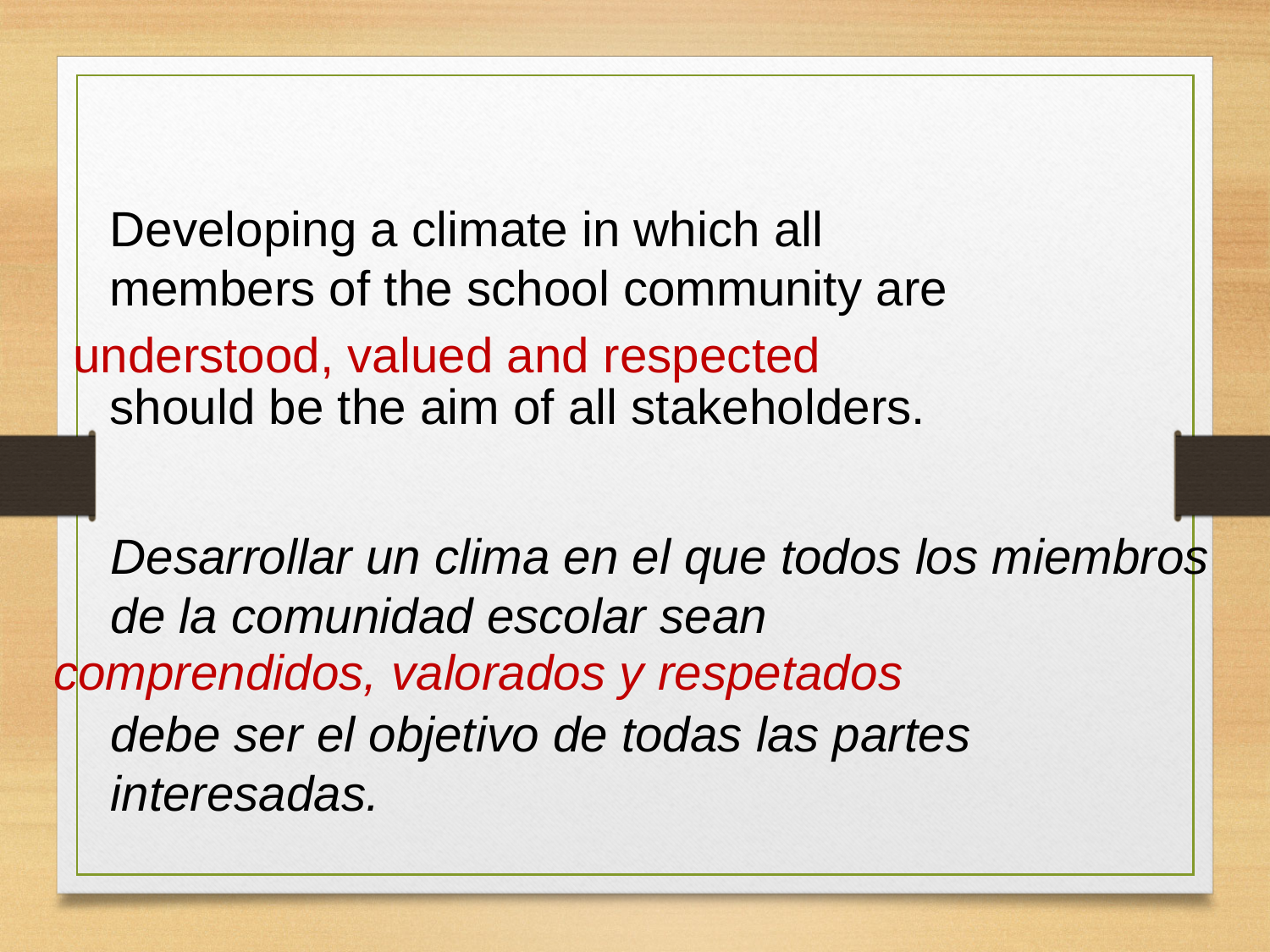

Developing a climate in which all members of the school community are

should be the aim of all stakeholders.
understood, valued and respected
Desarrollar un clima en el que todos los miembros de la comunidad escolar sean

debe ser el objetivo de todas las partes interesadas.
comprendidos, valorados y respetados